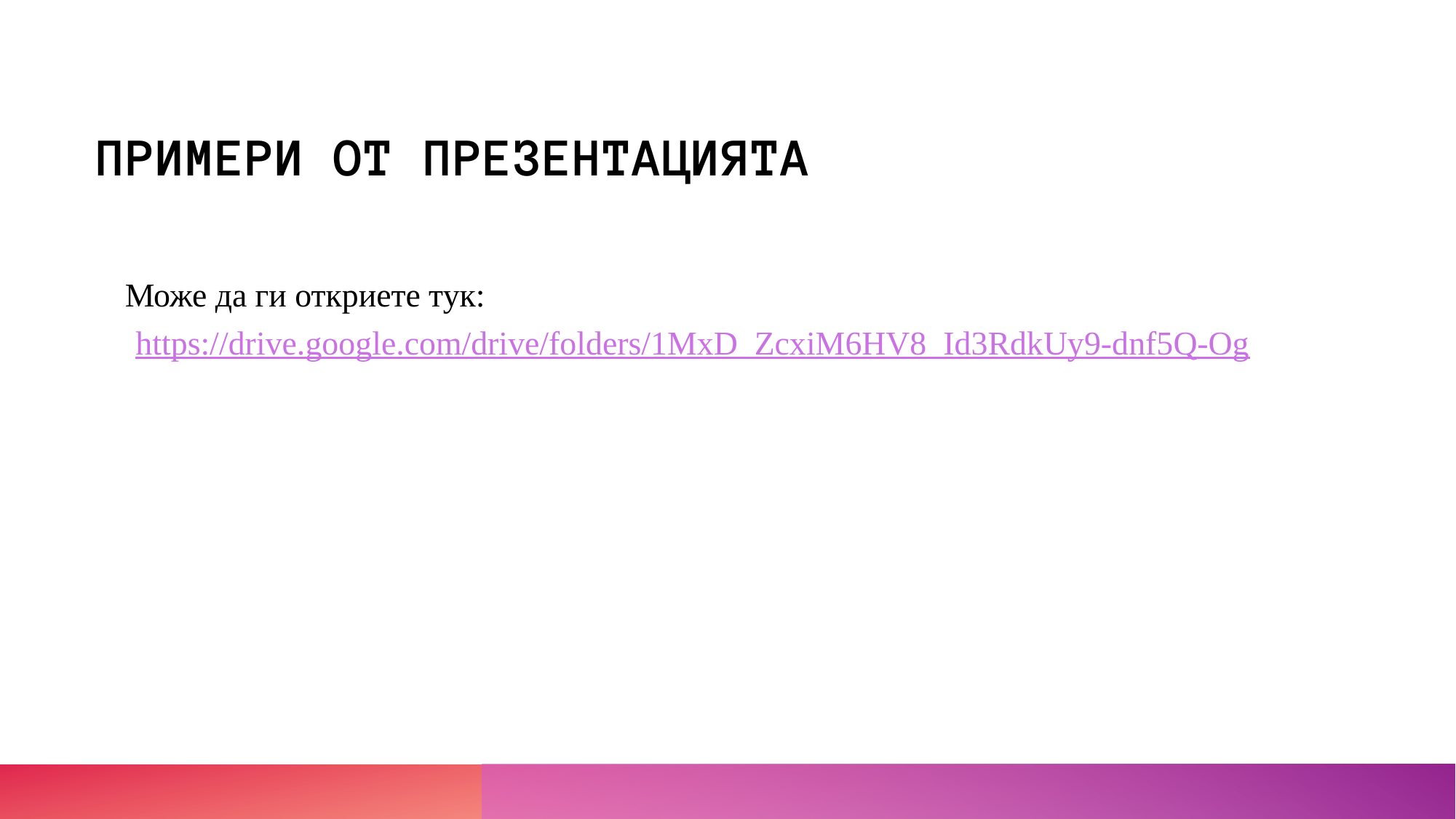

# ПРИМЕРИ ОТ ПРЕЗЕНТАЦИЯТА
Може да ги откриете тук:
https://drive.google.com/drive/folders/1MxD_ZcxiM6HV8_Id3RdkUy9-dnf5Q-Og